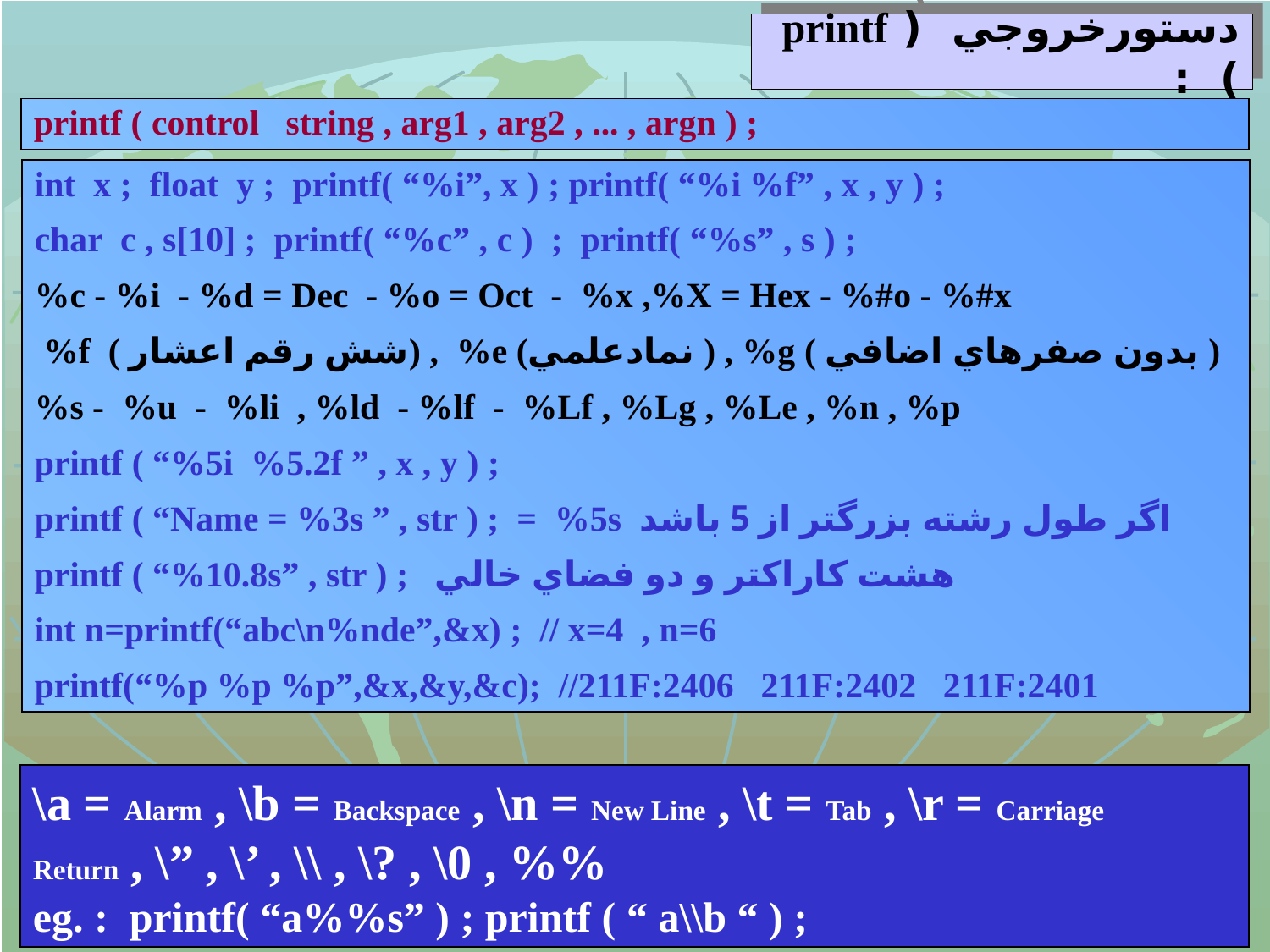

# دستورخروجي  ( printf  )  :
printf ( control   string , arg1 , arg2 , ... , argn ) ;
int  x ;  float  y ;  printf( “%i”, x ) ; printf( “%i %f” , x , y ) ;
char  c , s[10] ;  printf( “%c” , c )  ;  printf( “%s” , s ) ;
%c - %i  - %d = Dec  - %o = Oct  -  %x ,%X = Hex - %#o - %#x
 %f  ( شش رقم اعشار) ,  %e (نمادعلمي ) , %g ( بدون صفرهاي اضافي )
%s -  %u  -  %li  , %ld  - %lf  -  %Lf , %Lg , %Le , %n , %p
printf ( “%5i  %5.2f ” , x , y ) ;
printf ( “Name = %3s ” , str ) ;  =  %5s  اگر طول رشته بزرگتر از 5 باشد
printf ( “%10.8s” , str ) ;   هشت كاراكتر و دو فضاي خالي
int n=printf(“abc\n%nde”,&x) ;  // x=4  , n=6
printf(“%p %p %p”,&x,&y,&c);  //211F:2406   211F:2402   211F:2401
\a = Alarm , \b = Backspace , \n = New Line , \t = Tab , \r = Carriage Return , \” , \’ , \\ , \? , \0 , %%
eg. :  printf( “a%%s” ) ; printf ( “ a\\b “ ) ;